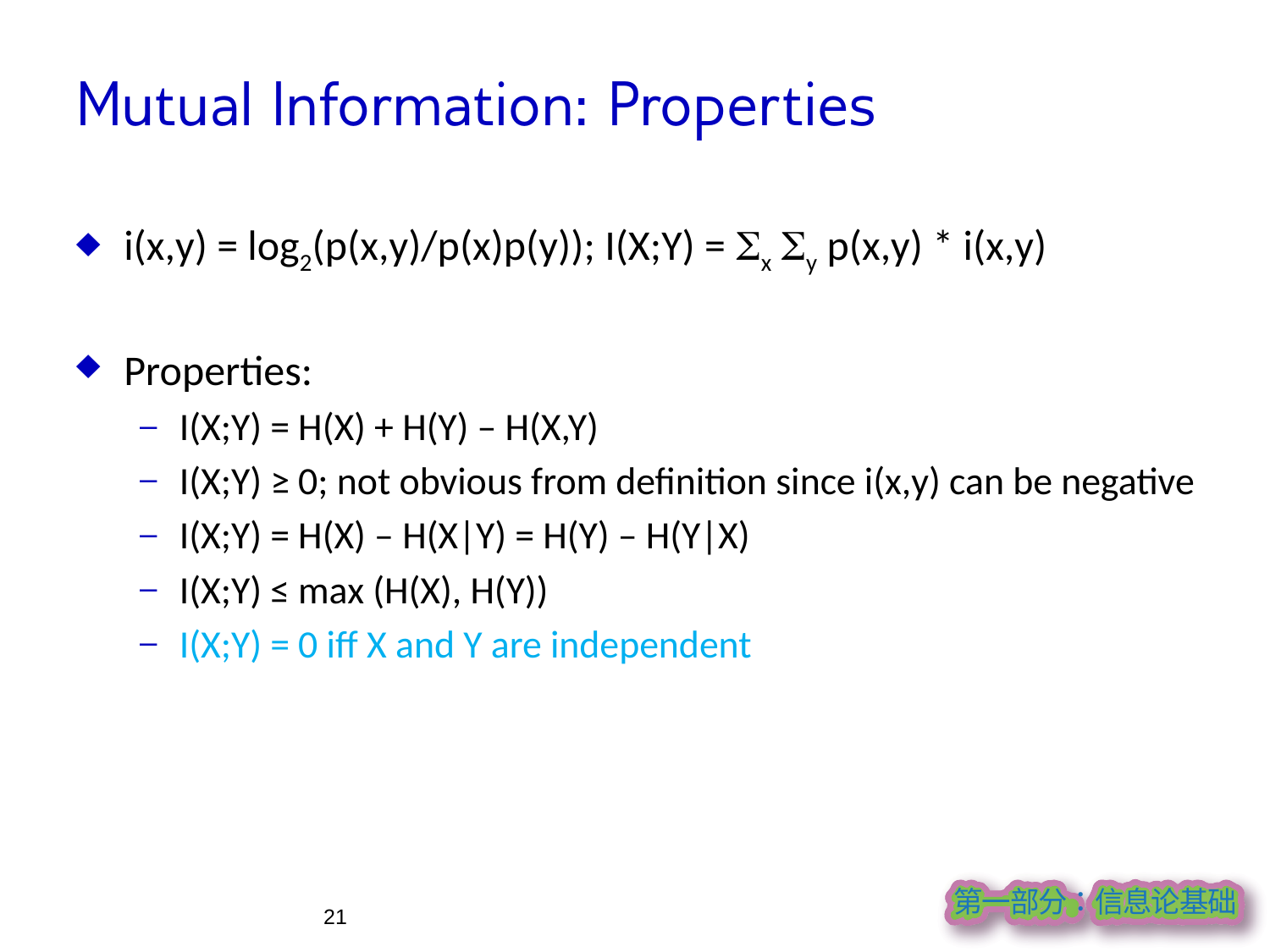

Mutual Information: Properties
i(x,y) = log2(p(x,y)/p(x)p(y)); I(X;Y) = Σx Σy p(x,y) * i(x,y)

Properties:
I(X;Y) = H(X) + H(Y) – H(X,Y)
I(X;Y) ≥ 0; not obvious from definition since i(x,y) can be negative
I(X;Y) = H(X) – H(X|Y) = H(Y) – H(Y|X)
I(X;Y) ≤ max (H(X), H(Y))
I(X;Y) = 0 iff X and Y are independent

21